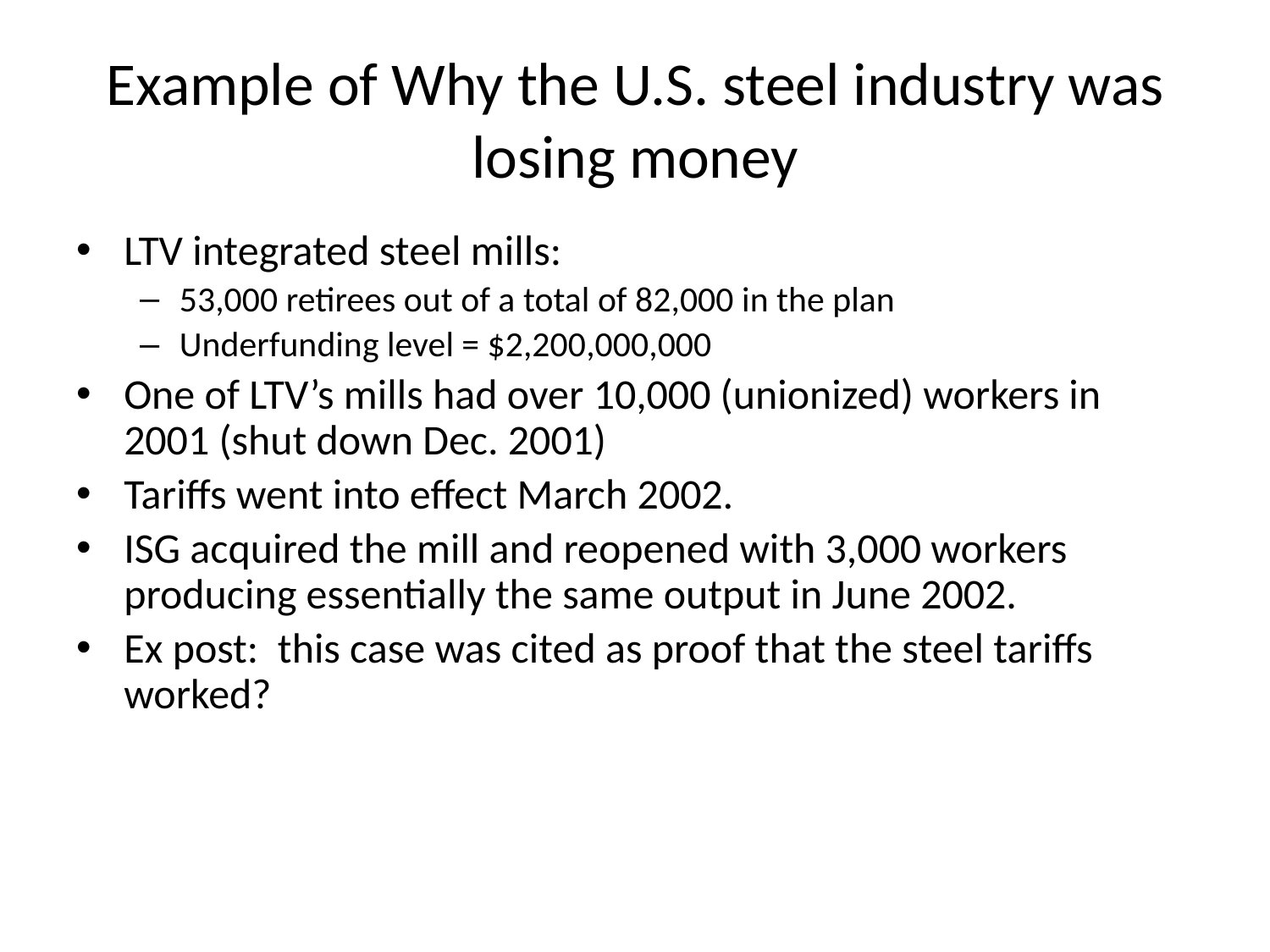

# Example of Why the U.S. steel industry was losing money
LTV integrated steel mills:
53,000 retirees out of a total of 82,000 in the plan
Underfunding level = $2,200,000,000
One of LTV’s mills had over 10,000 (unionized) workers in 2001 (shut down Dec. 2001)
Tariffs went into effect March 2002.
ISG acquired the mill and reopened with 3,000 workers producing essentially the same output in June 2002.
Ex post:  this case was cited as proof that the steel tariffs worked?